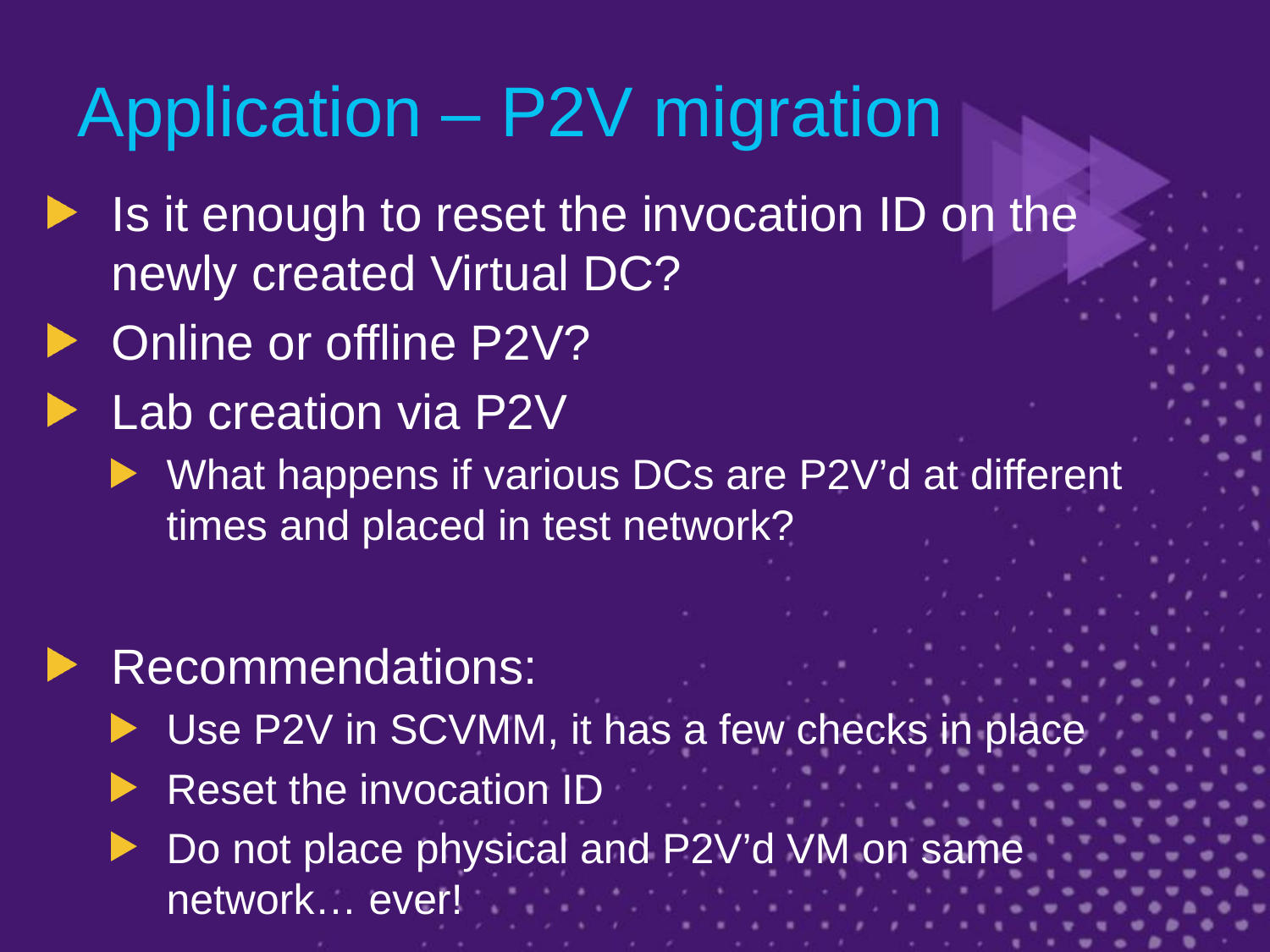

# Application – P2V migration
Is it enough to reset the invocation ID on the newly created Virtual DC?
Online or offline P2V?
Lab creation via P2V
What happens if various DCs are P2V’d at different times and placed in test network?

Recommendations:
Use P2V in SCVMM, it has a few checks in place
Reset the invocation ID
Do not place physical and P2V’d VM on same network… ever!